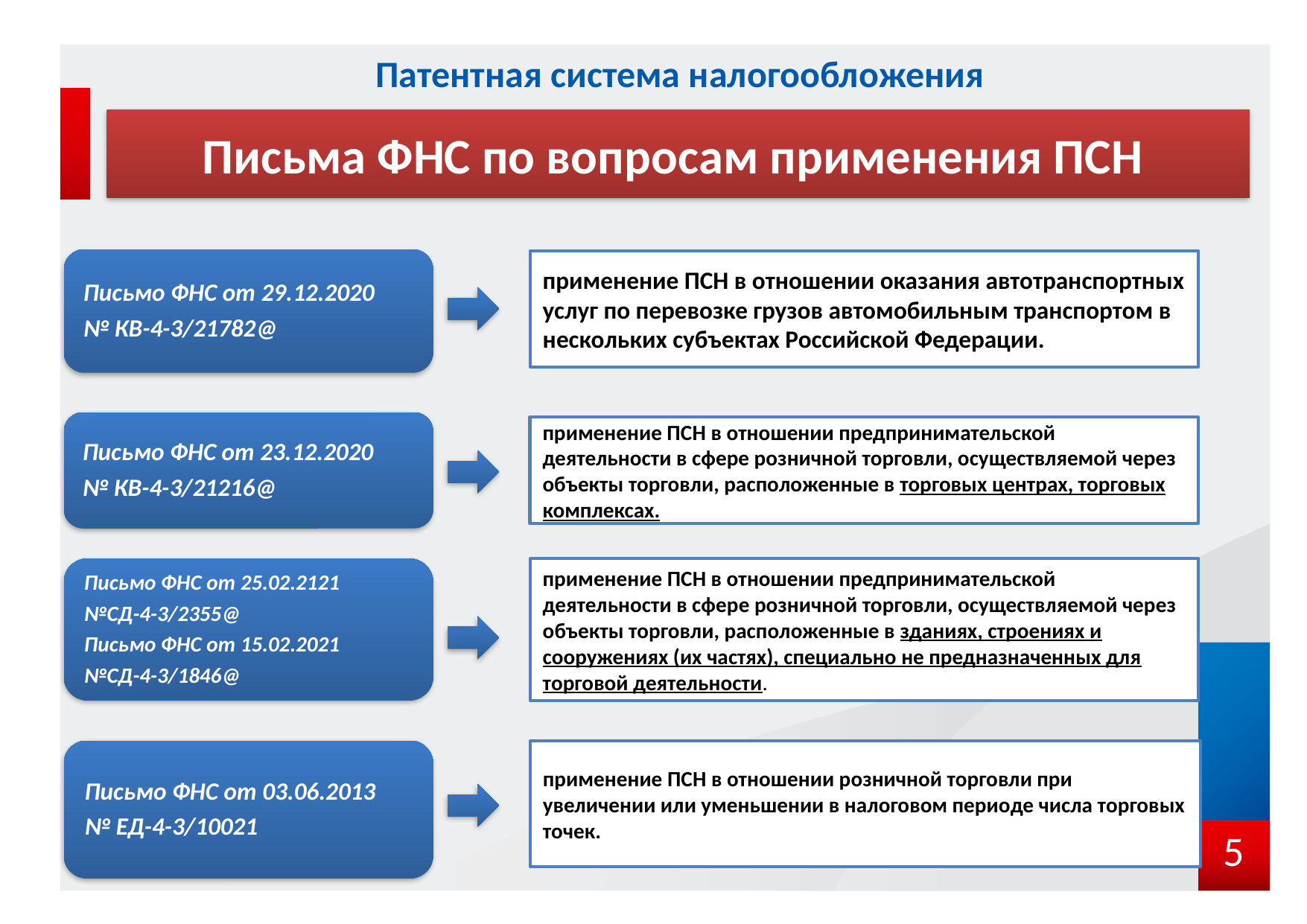

# Патентная система налогообложения
Письма ФНС по вопросам применения ПСН
Письмо ФНС от 29.12.2020
№ КВ-4-3/21782@
применение ПСН в отношении оказания автотранспортных услуг по перевозке грузов автомобильным транспортом в нескольких субъектах Российской Федерации.

Письмо ФНС от 23.12.2020
№ КВ-4-3/21216@
применение ПСН в отношении предпринимательской деятельности в сфере розничной торговли, осуществляемой через объекты торговли, расположенные в торговых центрах, торговых комплексах.

Письмо ФНС от 25.02.2121
№СД-4-3/2355@
Письмо ФНС от 15.02.2021
№СД-4-3/1846@
применение ПСН в отношении предпринимательской деятельности в сфере розничной торговли, осуществляемой через объекты торговли, расположенные в зданиях, строениях и сооружениях (их частях), специально не предназначенных для торговой деятельности.

Письмо ФНС от 03.06.2013
№ ЕД-4-3/10021
применение ПСН в отношении розничной торговли при увеличении или уменьшении в налоговом периоде числа торговых точек.

5